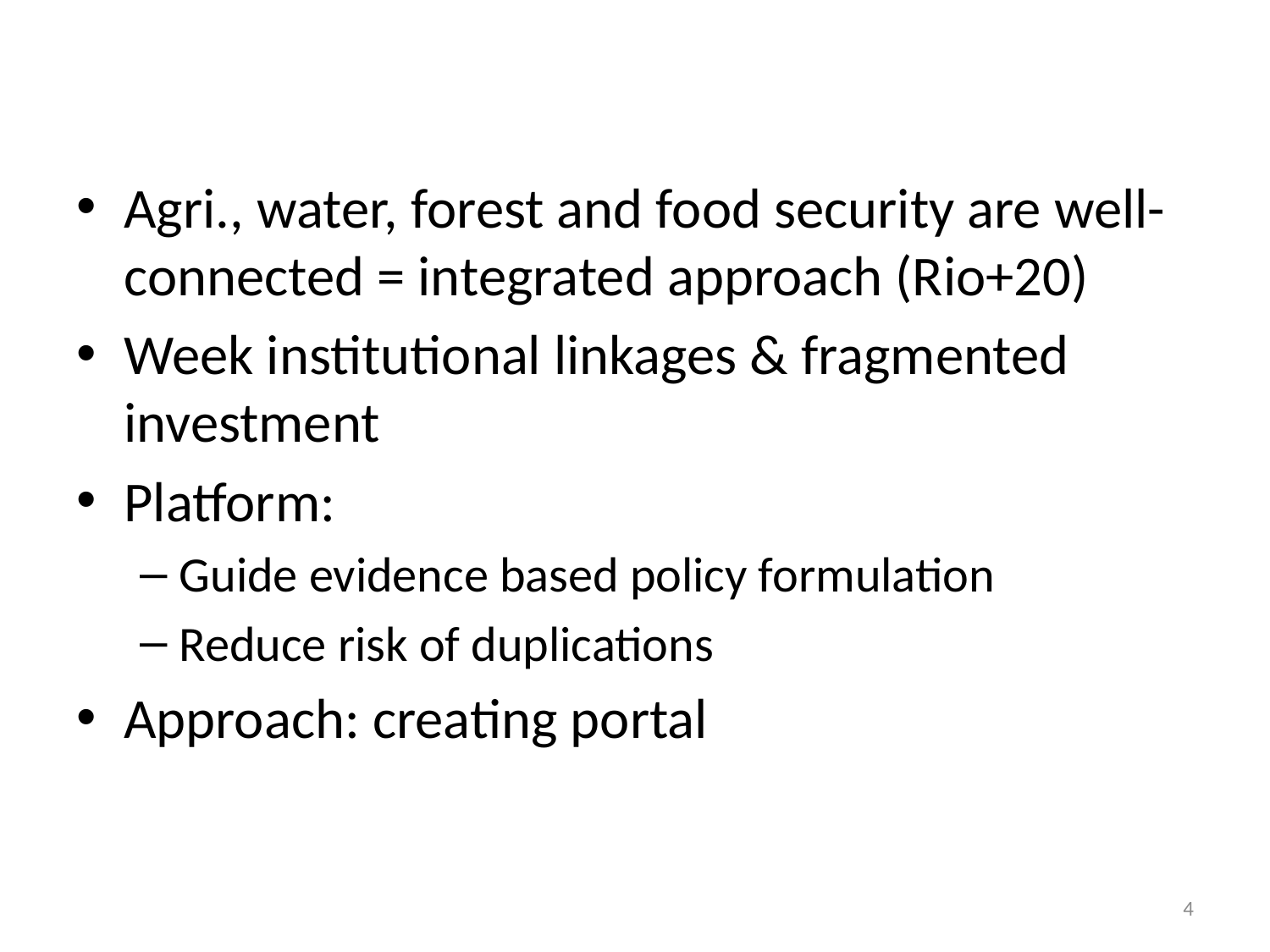

Agri., water, forest and food security are well- connected = integrated approach (Rio+20)
Week institutional linkages & fragmented investment
Platform:
Guide evidence based policy formulation
Reduce risk of duplications
Approach: creating portal
4